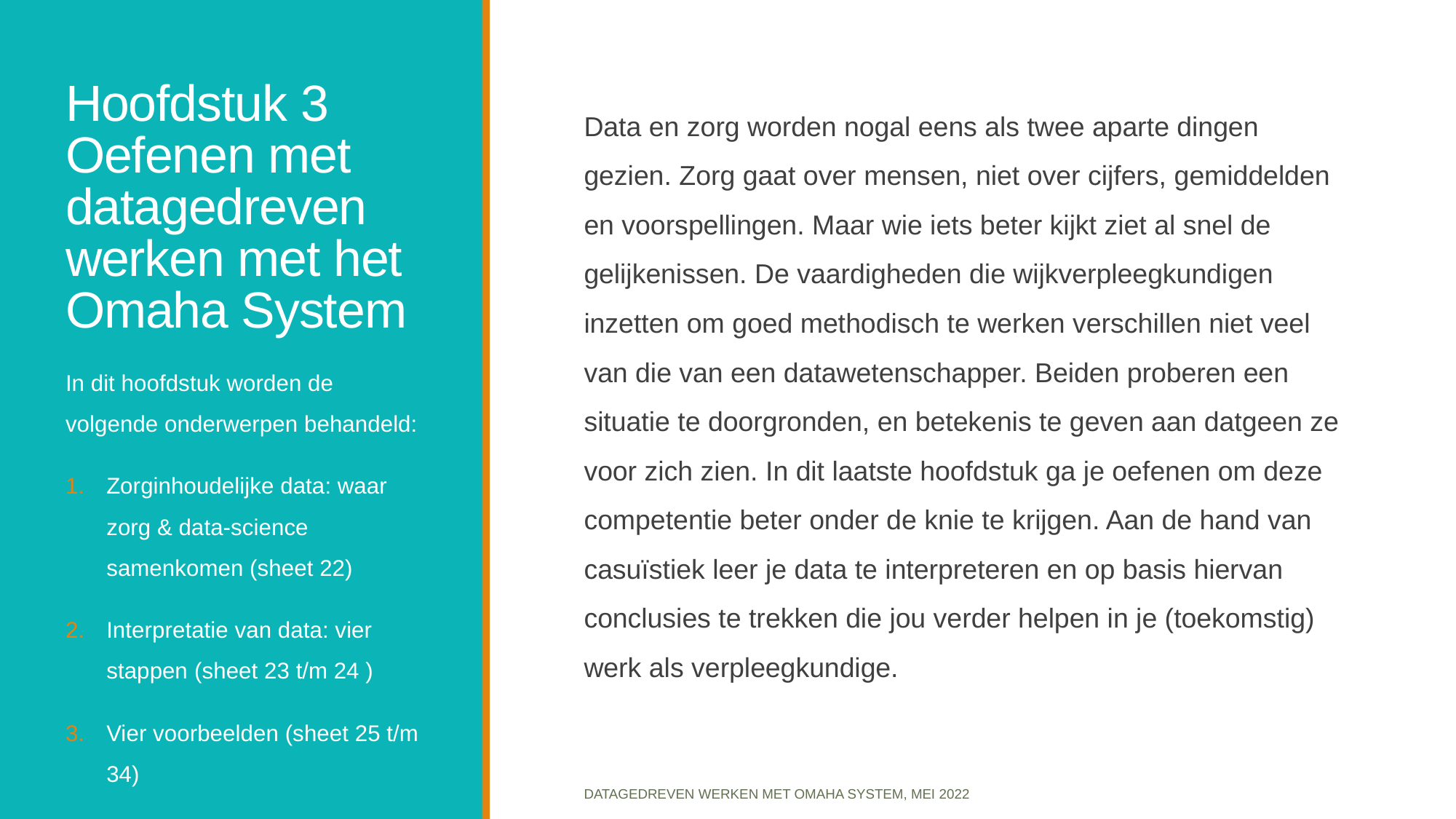

# Hoofdstuk 3 Oefenen met datagedreven werken met het Omaha System
Data en zorg worden nogal eens als twee aparte dingen gezien. Zorg gaat over mensen, niet over cijfers, gemiddelden en voorspellingen. Maar wie iets beter kijkt ziet al snel de gelijkenissen. De vaardigheden die wijkverpleegkundigen inzetten om goed methodisch te werken verschillen niet veel van die van een datawetenschapper. Beiden proberen een situatie te doorgronden, en betekenis te geven aan datgeen ze voor zich zien. In dit laatste hoofdstuk ga je oefenen om deze competentie beter onder de knie te krijgen. Aan de hand van casuïstiek leer je data te interpreteren en op basis hiervan conclusies te trekken die jou verder helpen in je (toekomstig) werk als verpleegkundige.
In dit hoofdstuk worden de volgende onderwerpen behandeld:
Zorginhoudelijke data: waar zorg & data-science samenkomen (sheet 22)
Interpretatie van data: vier stappen (sheet 23 t/m 24 )
Vier voorbeelden (sheet 25 t/m 34)

Datagedreven werken met Omaha System, mei 2022